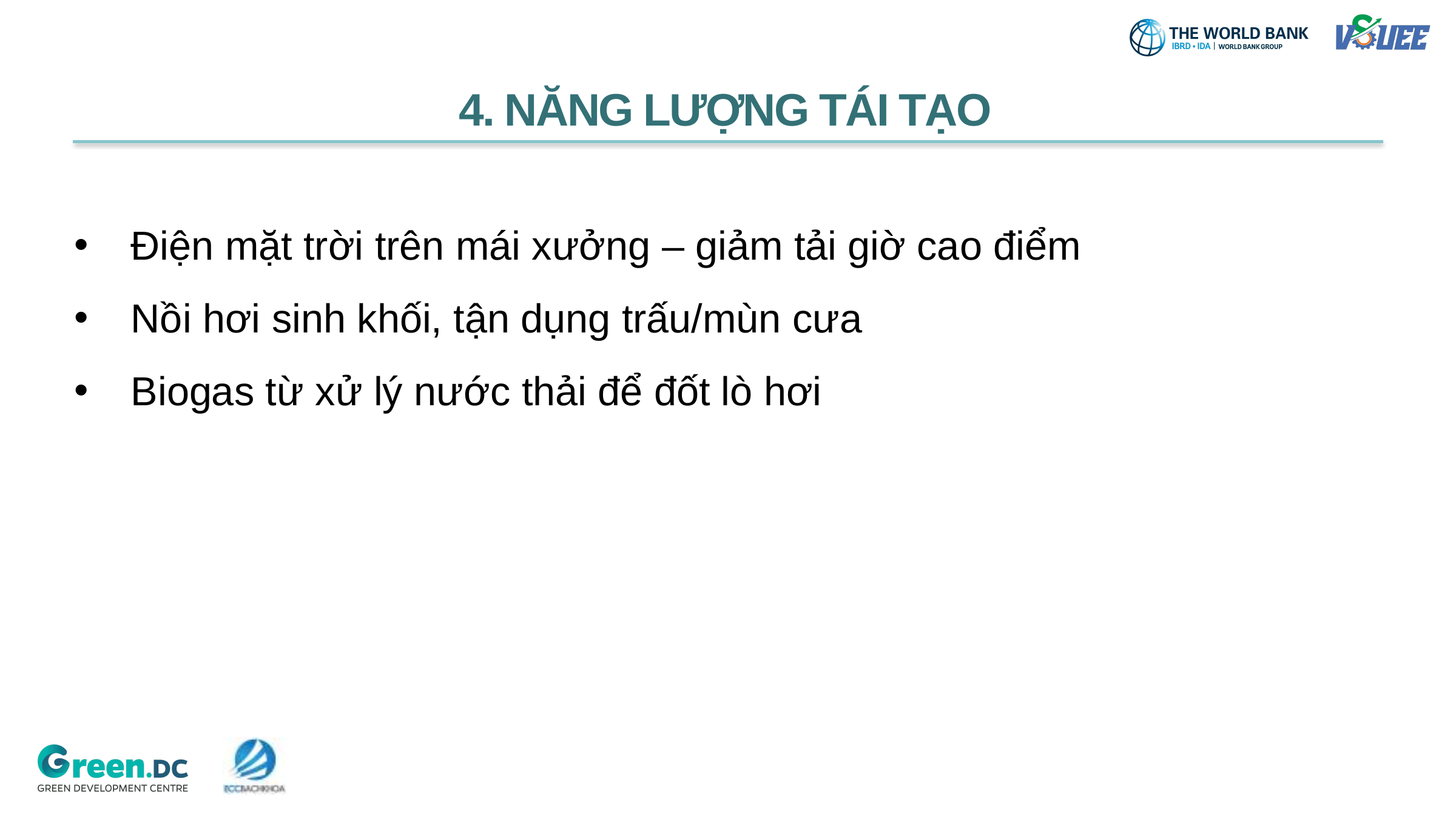

4. NĂNG LƯỢNG TÁI TẠO
Điện mặt trời trên mái xưởng – giảm tải giờ cao điểm
Nồi hơi sinh khối, tận dụng trấu/mùn cưa
Biogas từ xử lý nước thải để đốt lò hơi